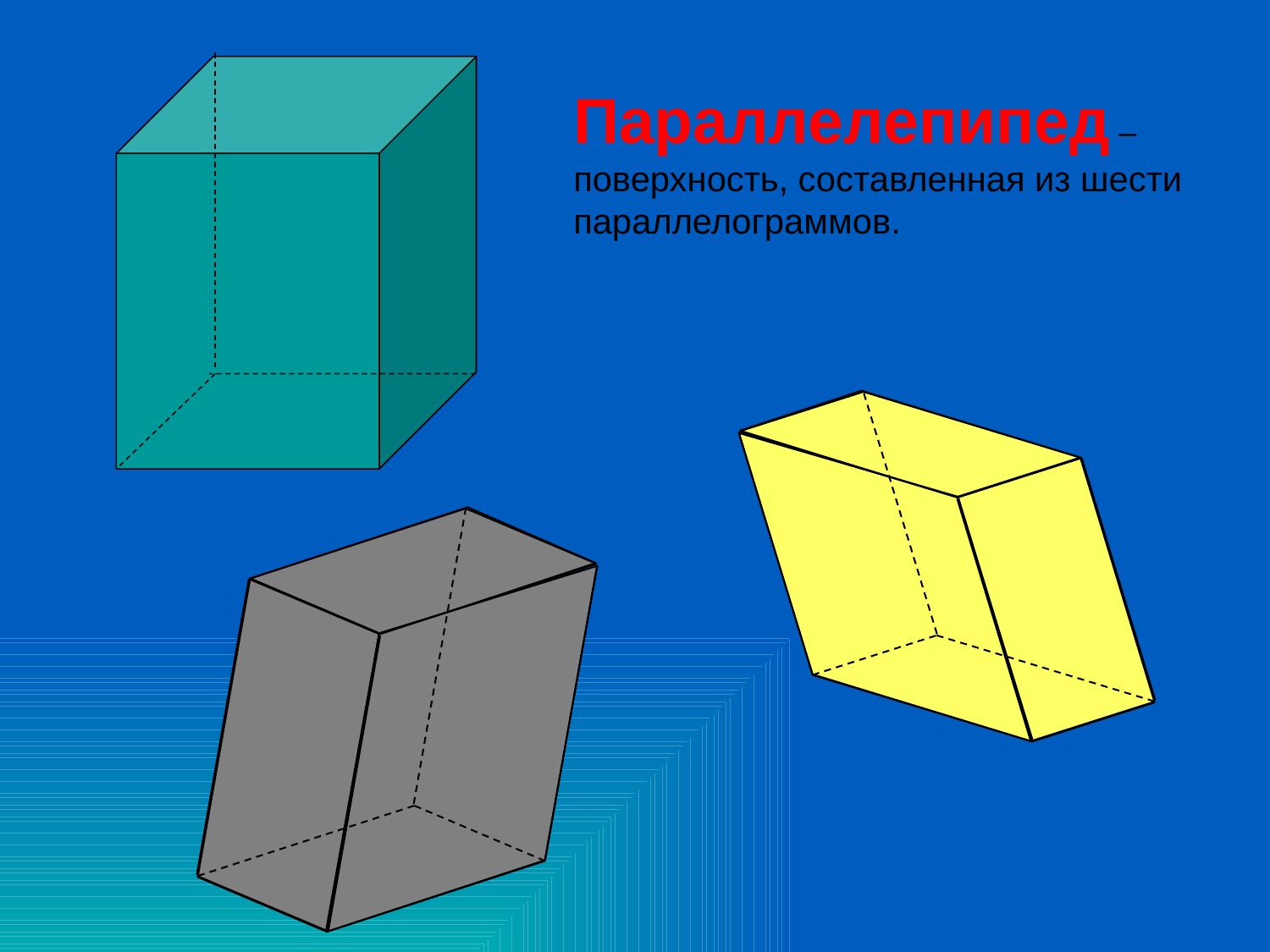

Параллелепипед – поверхность, составленная из шести параллелограммов.